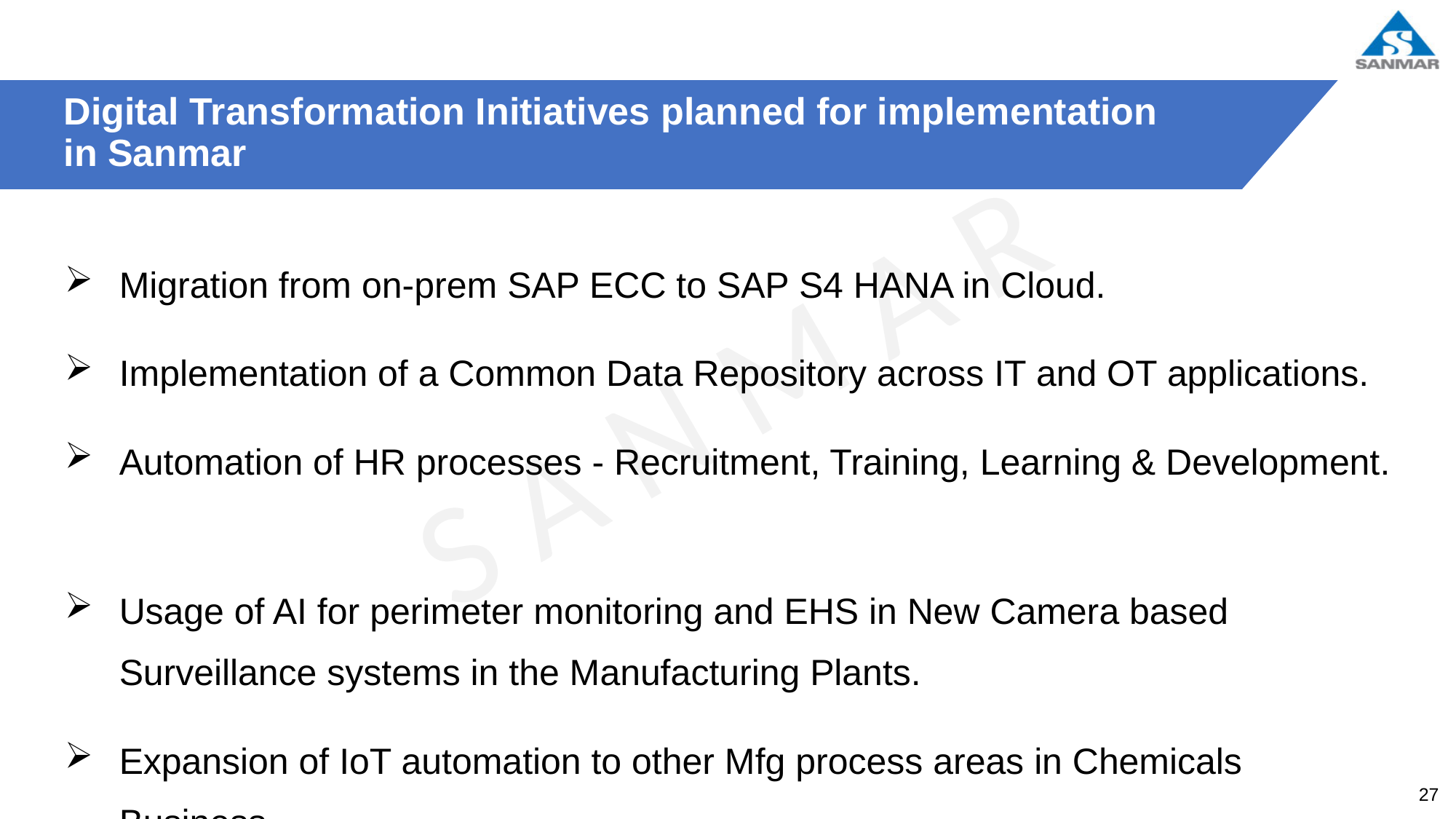

Digital Transformation Initiatives planned for implementation
in Sanmar
Migration from on-prem SAP ECC to SAP S4 HANA in Cloud.
Implementation of a Common Data Repository across IT and OT applications.
Automation of HR processes - Recruitment, Training, Learning & Development.
Usage of AI for perimeter monitoring and EHS in New Camera based Surveillance systems in the Manufacturing Plants.
Expansion of IoT automation to other Mfg process areas in Chemicals Business.

27